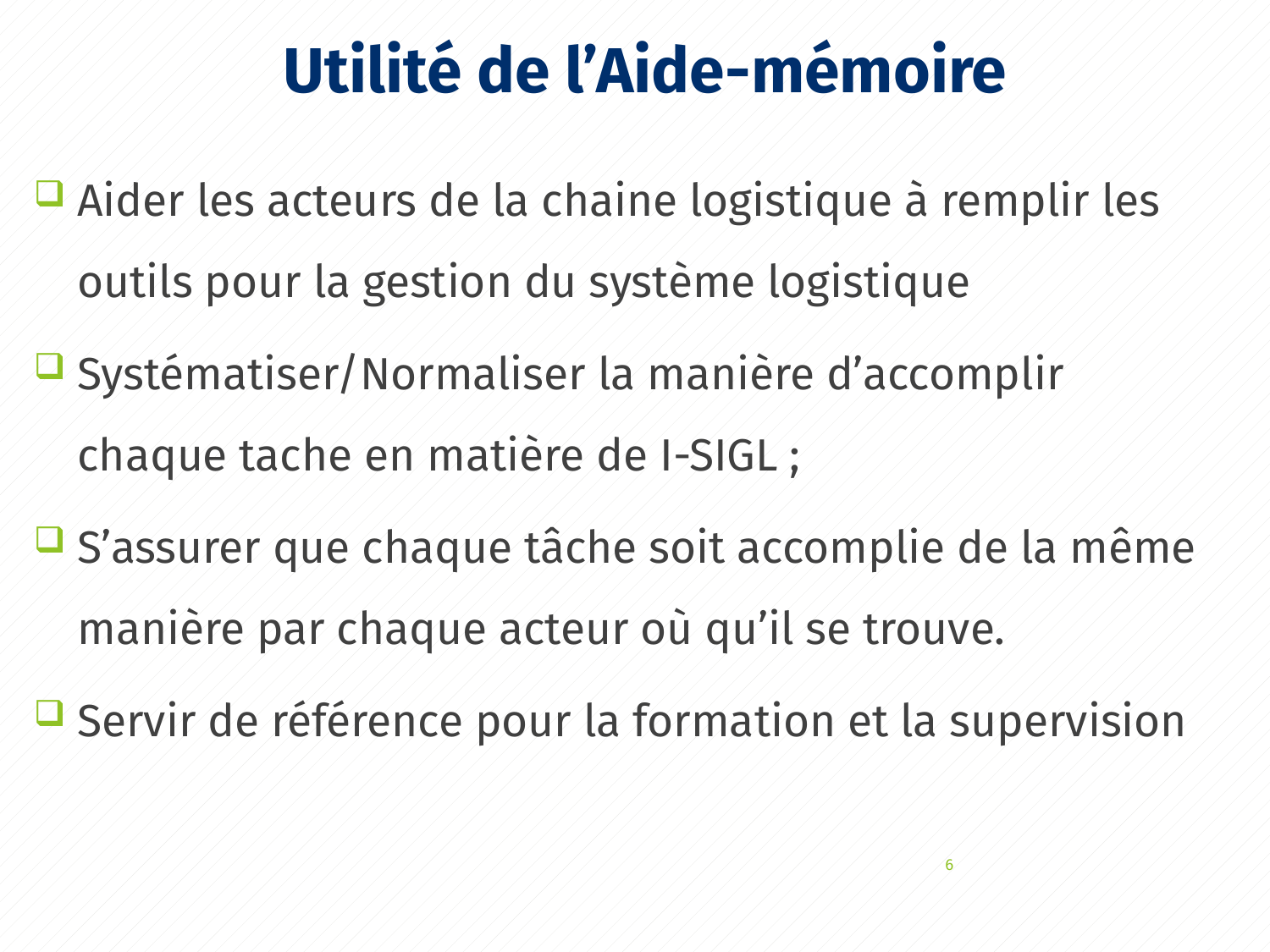

# Utilité de l’Aide-mémoire
Aider les acteurs de la chaine logistique à remplir les outils pour la gestion du système logistique
Systématiser/Normaliser la manière d’accomplir chaque tache en matière de I-SIGL ;
S’assurer que chaque tâche soit accomplie de la même manière par chaque acteur où qu’il se trouve.
Servir de référence pour la formation et la supervision
6